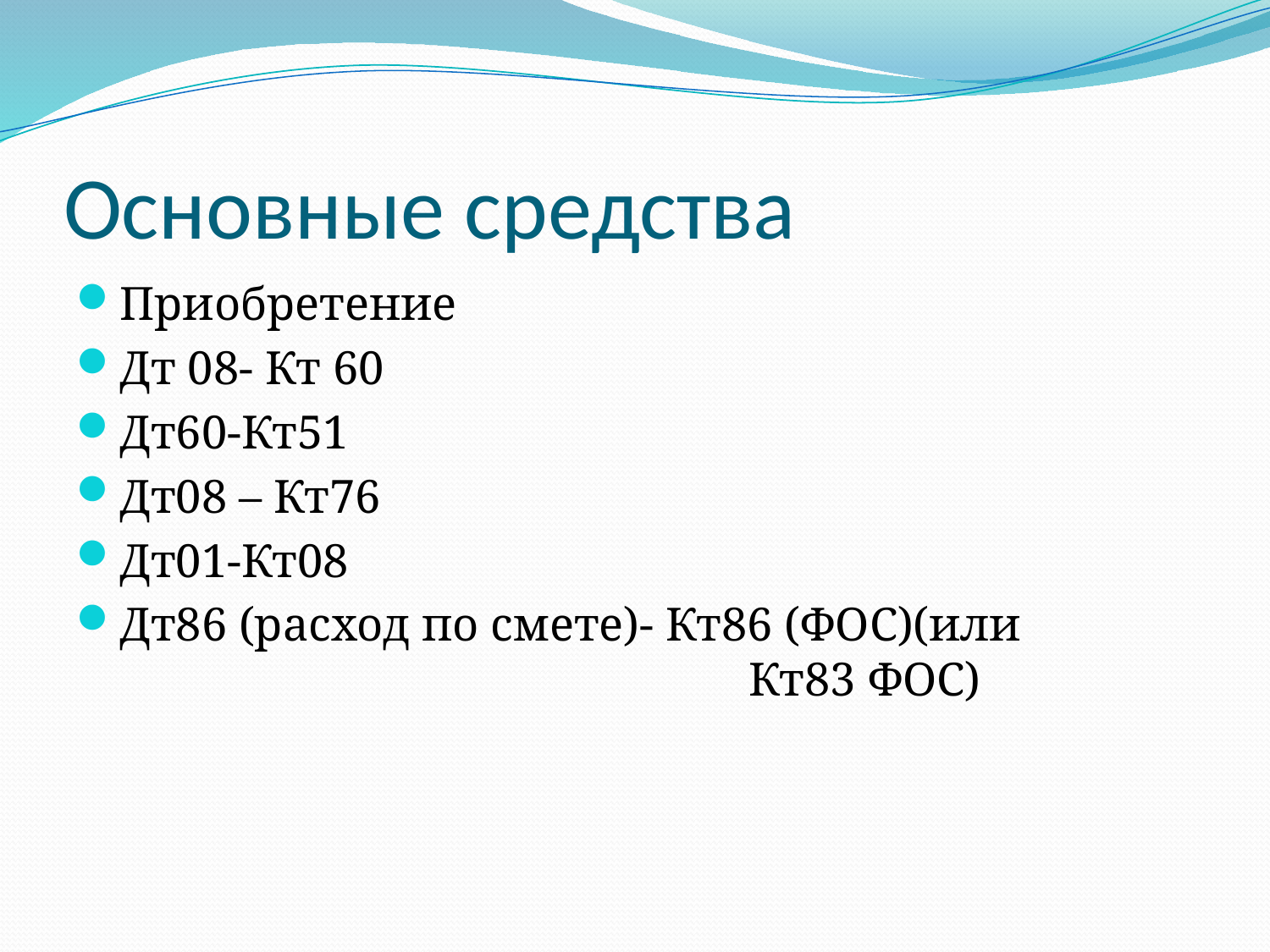

# Основные средства
Приобретение
Дт 08- Кт 60
Дт60-Кт51
Дт08 – Кт76
Дт01-Кт08
Дт86 (расход по смете)- Кт86 (ФОС)(или 						Кт83 ФОС)